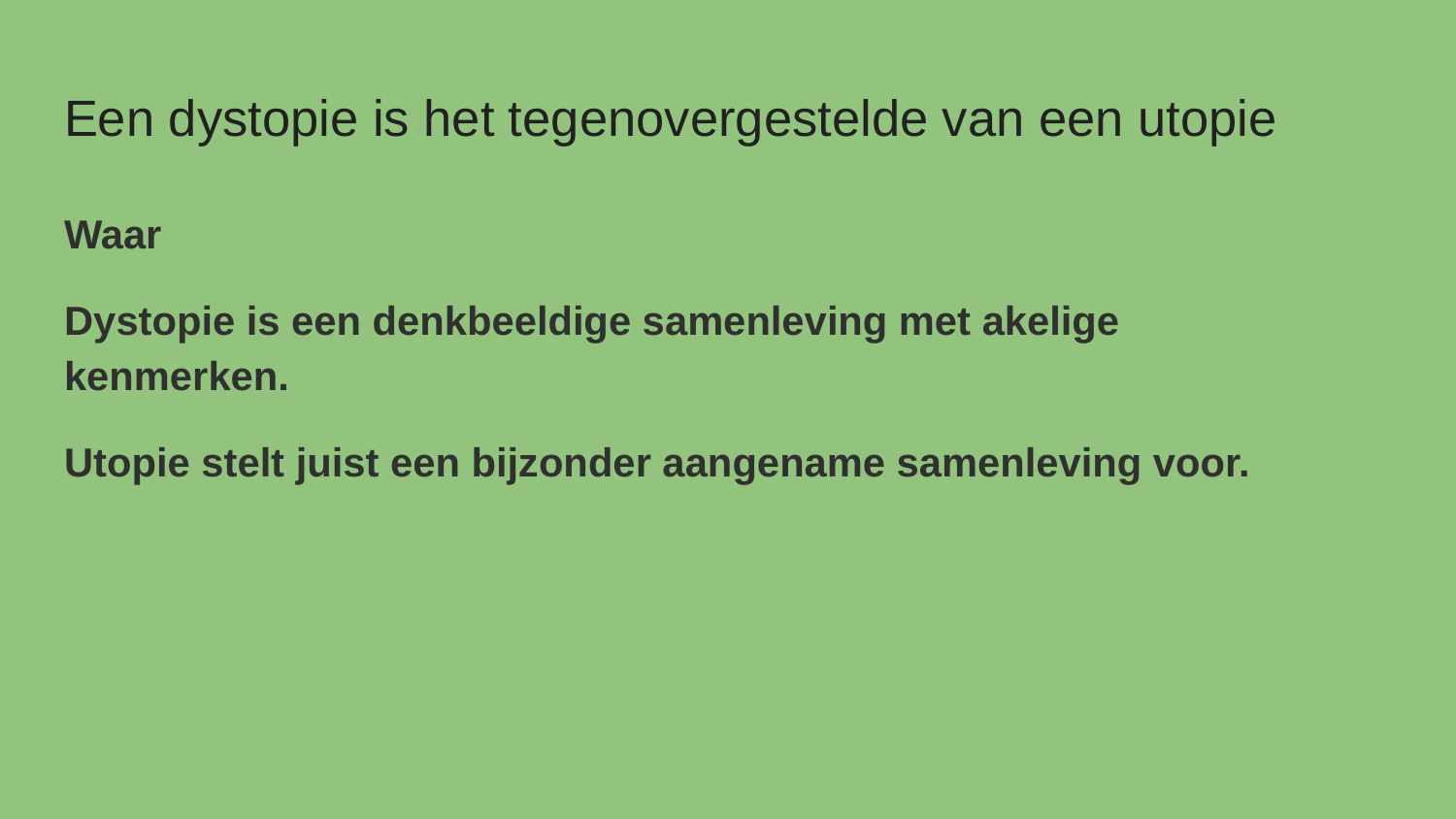

# Een dystopie is het tegenovergestelde van een utopie
Waar
Dystopie is een denkbeeldige samenleving met akelige kenmerken.
Utopie stelt juist een bijzonder aangename samenleving voor.